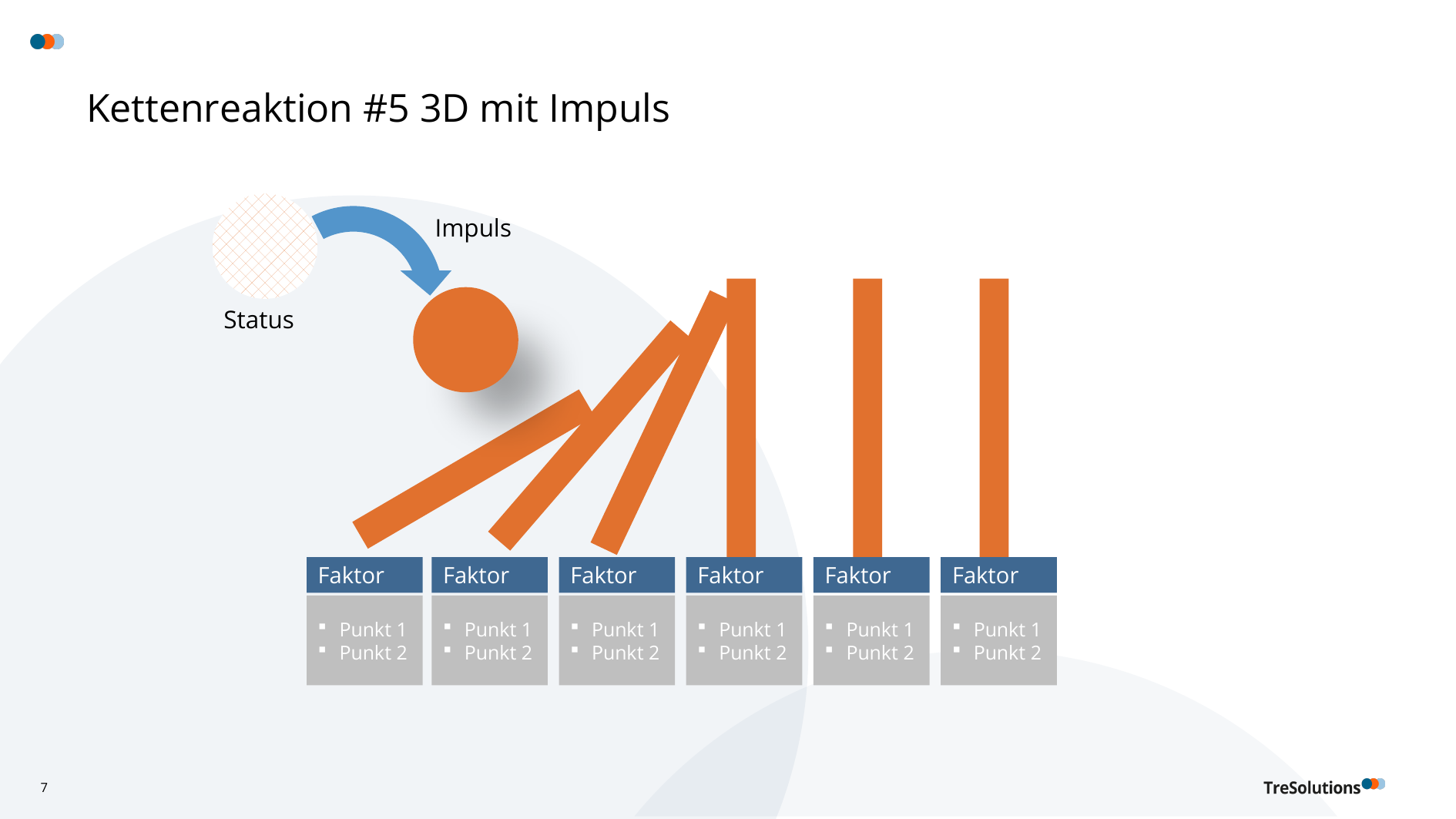

# Kettenreaktion #5 3D mit Impuls

Impuls

Status

Faktor
Faktor
Faktor
Faktor
Faktor
Faktor
Punkt 1
Punkt 2
Punkt 1
Punkt 2
Punkt 1
Punkt 2
Punkt 1
Punkt 2
Punkt 1
Punkt 2
Punkt 1
Punkt 2
7